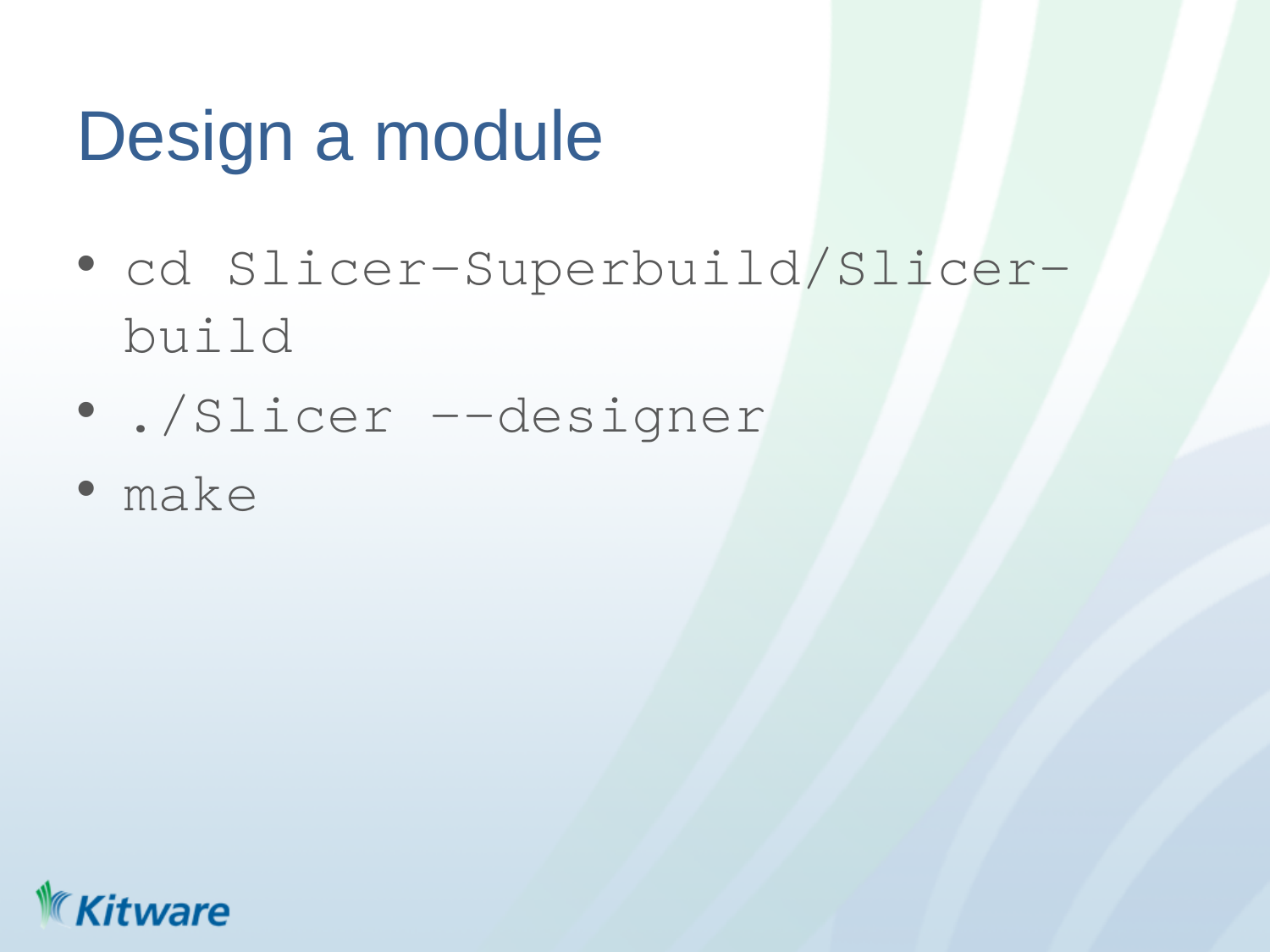

# Design a module
cd Slicer-Superbuild/Slicer-build
./Slicer --designer
make